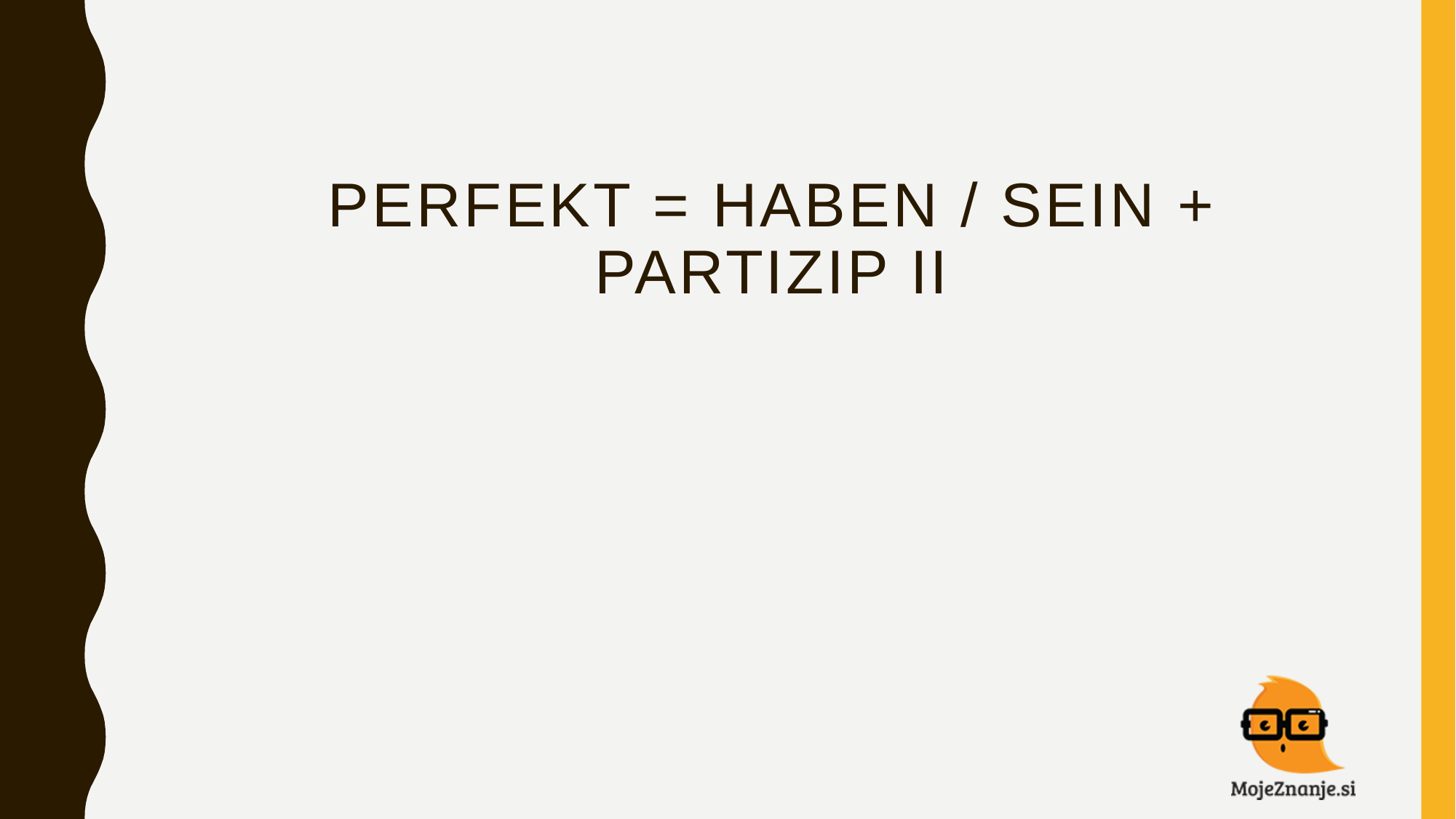

# PERFEKT = HABEN / SEIN + Partizip II